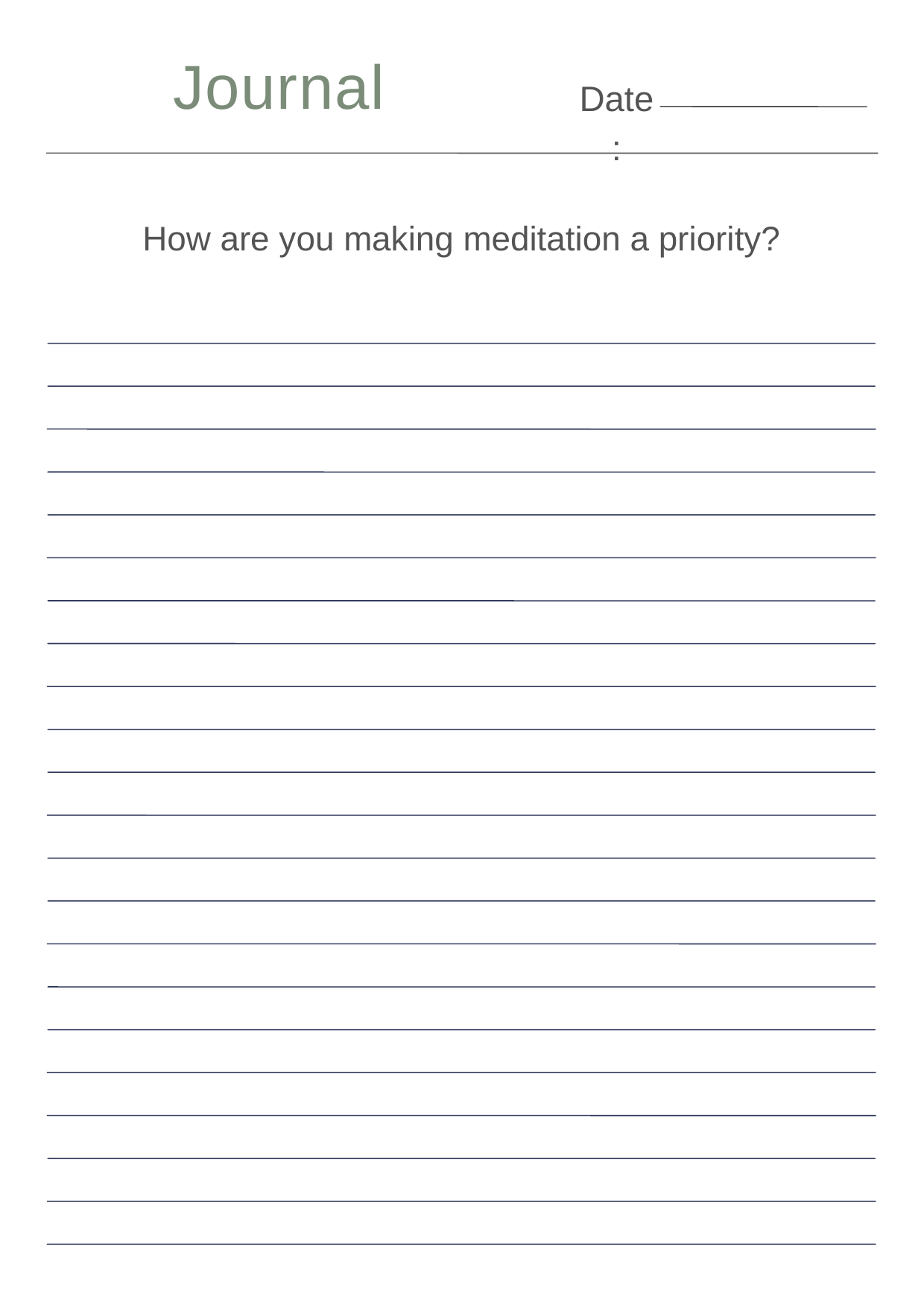

Journal
Date:

How are you making meditation a priority?